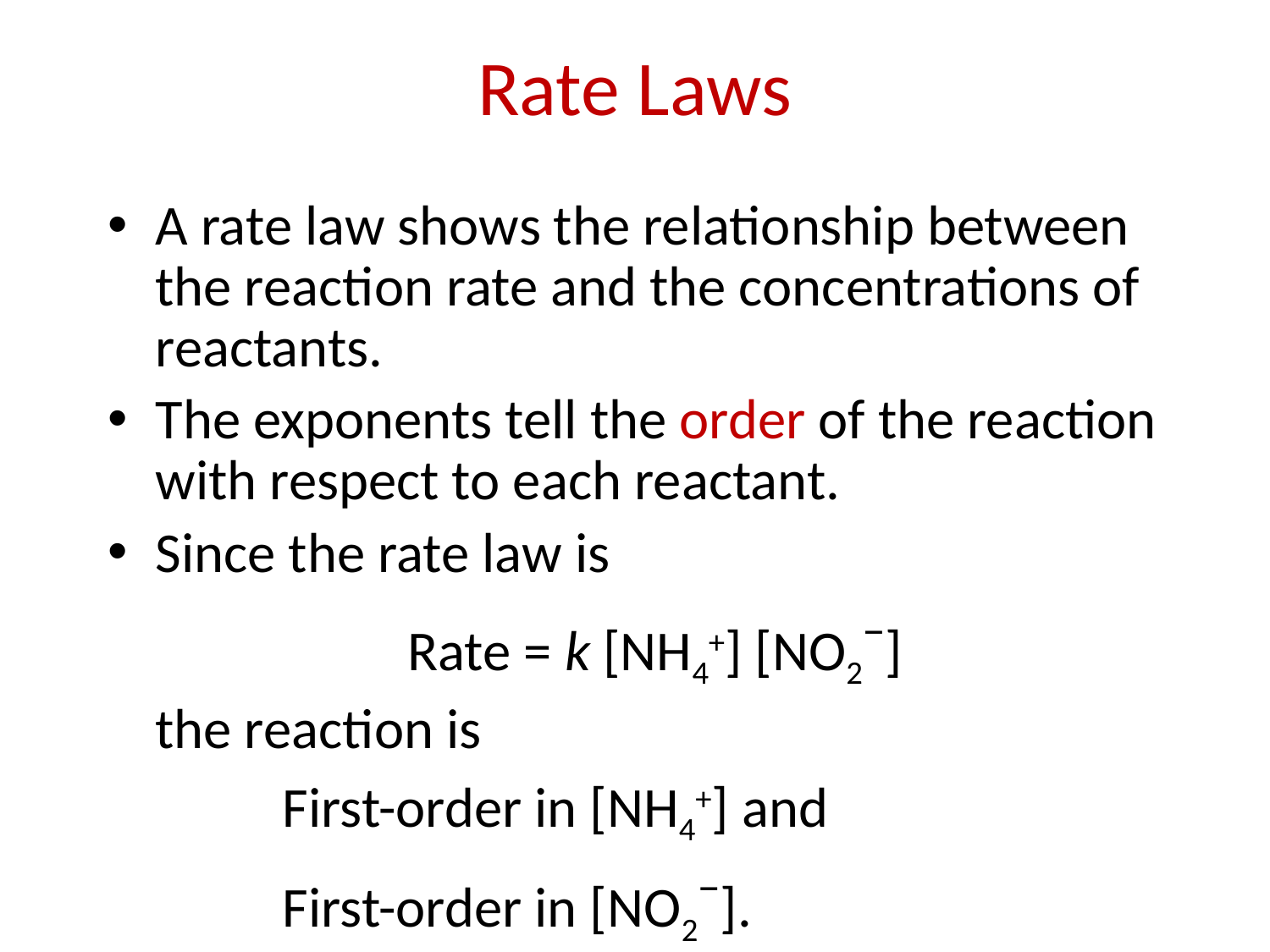

Rate Laws
A rate law shows the relationship between the reaction rate and the concentrations of reactants.
The exponents tell the order of the reaction with respect to each reactant.
Since the rate law is
Rate = k [NH4+] [NO2−]
	the reaction is
		First-order in [NH4+] and
		First-order in [NO2−].